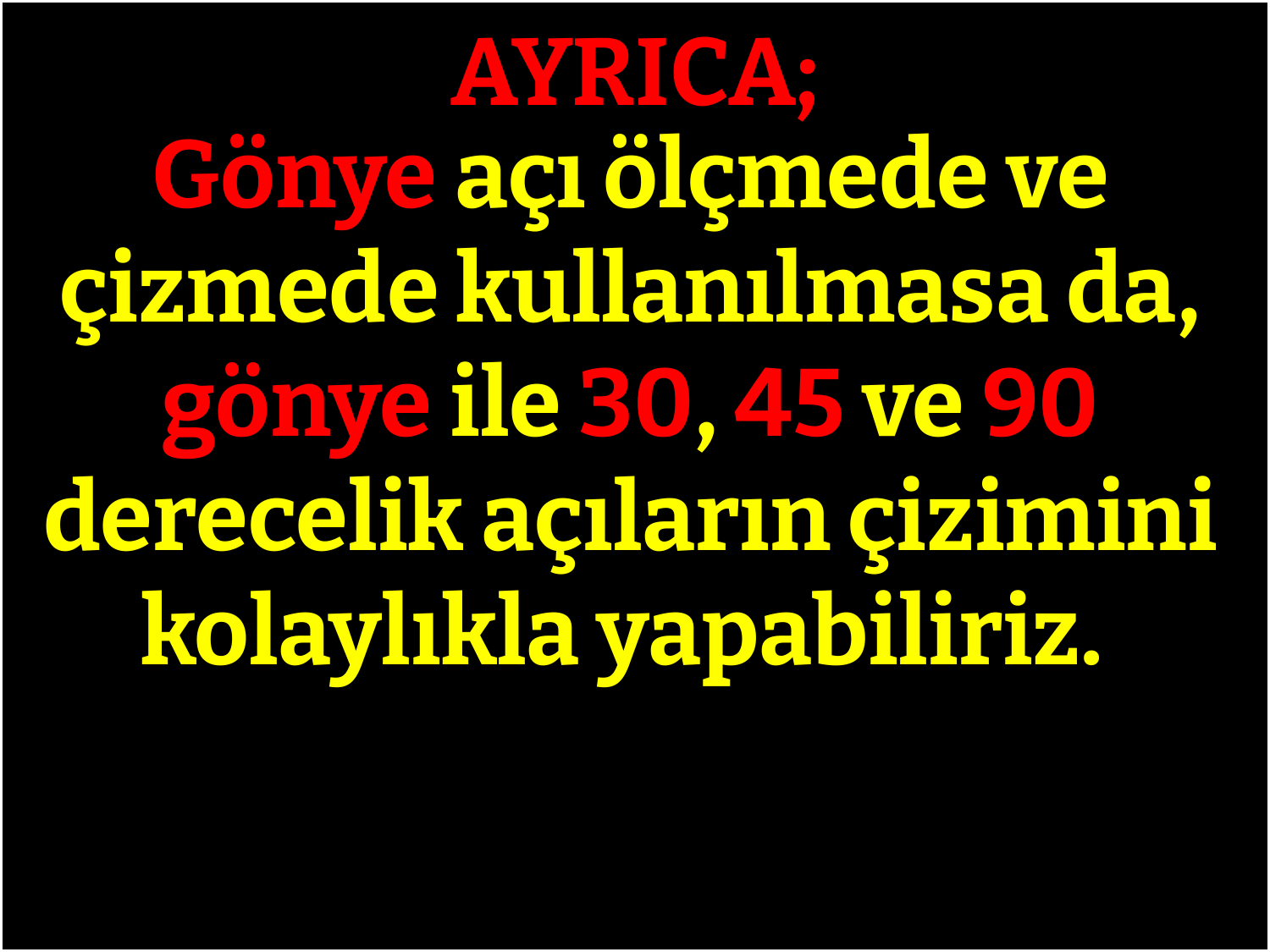

AYRICA;
Gönye açı ölçmede ve çizmede kullanılmasa da, gönye ile 30, 45 ve 90 derecelik açıların çizimini kolaylıkla yapabiliriz.
#